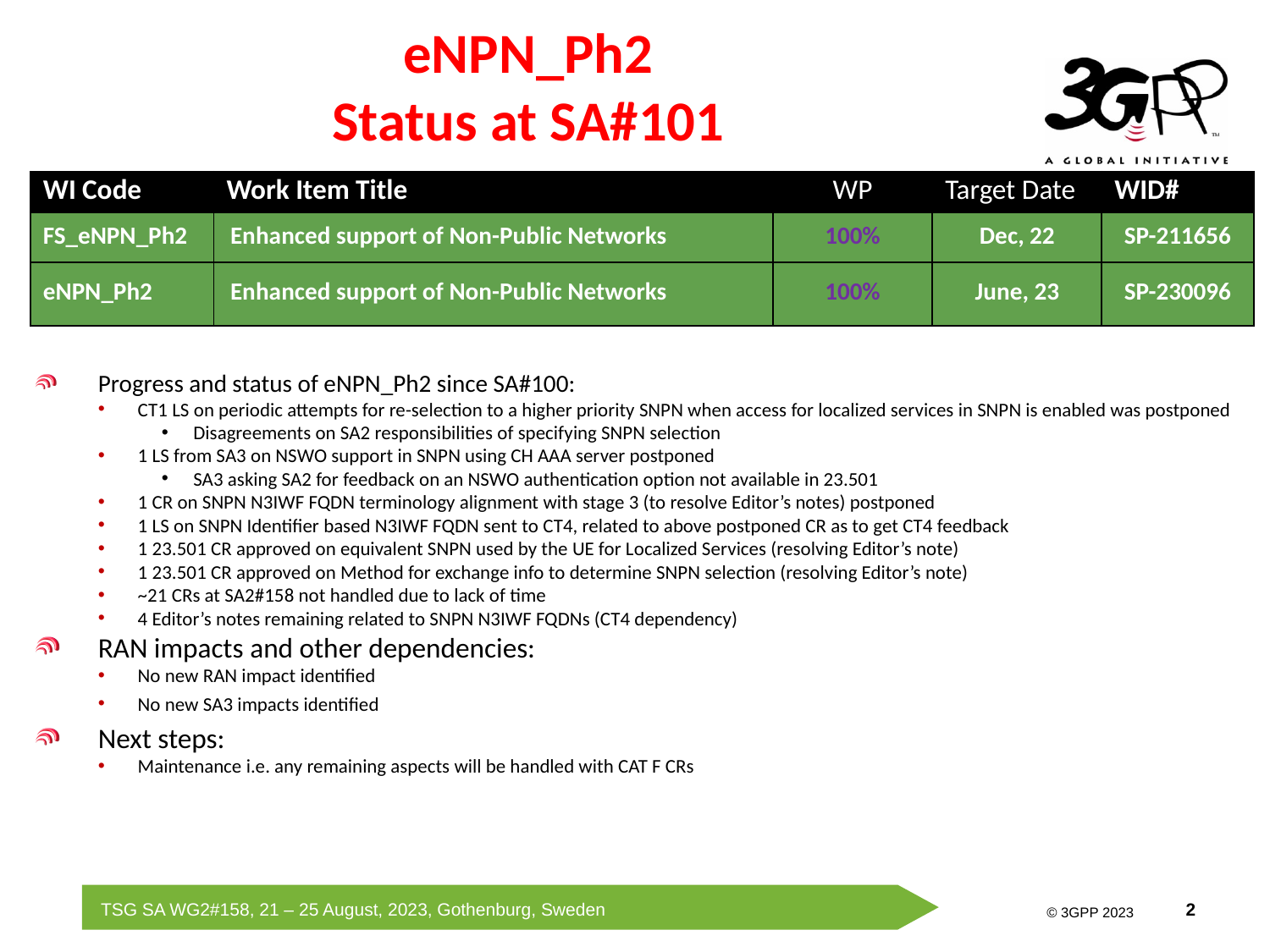

# eNPN_Ph2 Status at SA#101
| WI Code | Work Item Title | WP | Target Date | WID# |
| --- | --- | --- | --- | --- |
| FS\_eNPN\_Ph2 | Enhanced support of Non-Public Networks | 100% | Dec, 22 | SP-211656 |
| eNPN\_Ph2 | Enhanced support of Non-Public Networks | 100% | June, 23 | SP-230096 |
Progress and status of eNPN_Ph2 since SA#100:
CT1 LS on periodic attempts for re-selection to a higher priority SNPN when access for localized services in SNPN is enabled was postponed
Disagreements on SA2 responsibilities of specifying SNPN selection
1 LS from SA3 on NSWO support in SNPN using CH AAA server postponed
SA3 asking SA2 for feedback on an NSWO authentication option not available in 23.501
1 CR on SNPN N3IWF FQDN terminology alignment with stage 3 (to resolve Editor’s notes) postponed
1 LS on SNPN Identifier based N3IWF FQDN sent to CT4, related to above postponed CR as to get CT4 feedback
1 23.501 CR approved on equivalent SNPN used by the UE for Localized Services (resolving Editor’s note)
1 23.501 CR approved on Method for exchange info to determine SNPN selection (resolving Editor’s note)
~21 CRs at SA2#158 not handled due to lack of time
4 Editor’s notes remaining related to SNPN N3IWF FQDNs (CT4 dependency)
RAN impacts and other dependencies:
No new RAN impact identified
No new SA3 impacts identified
Next steps:
Maintenance i.e. any remaining aspects will be handled with CAT F CRs